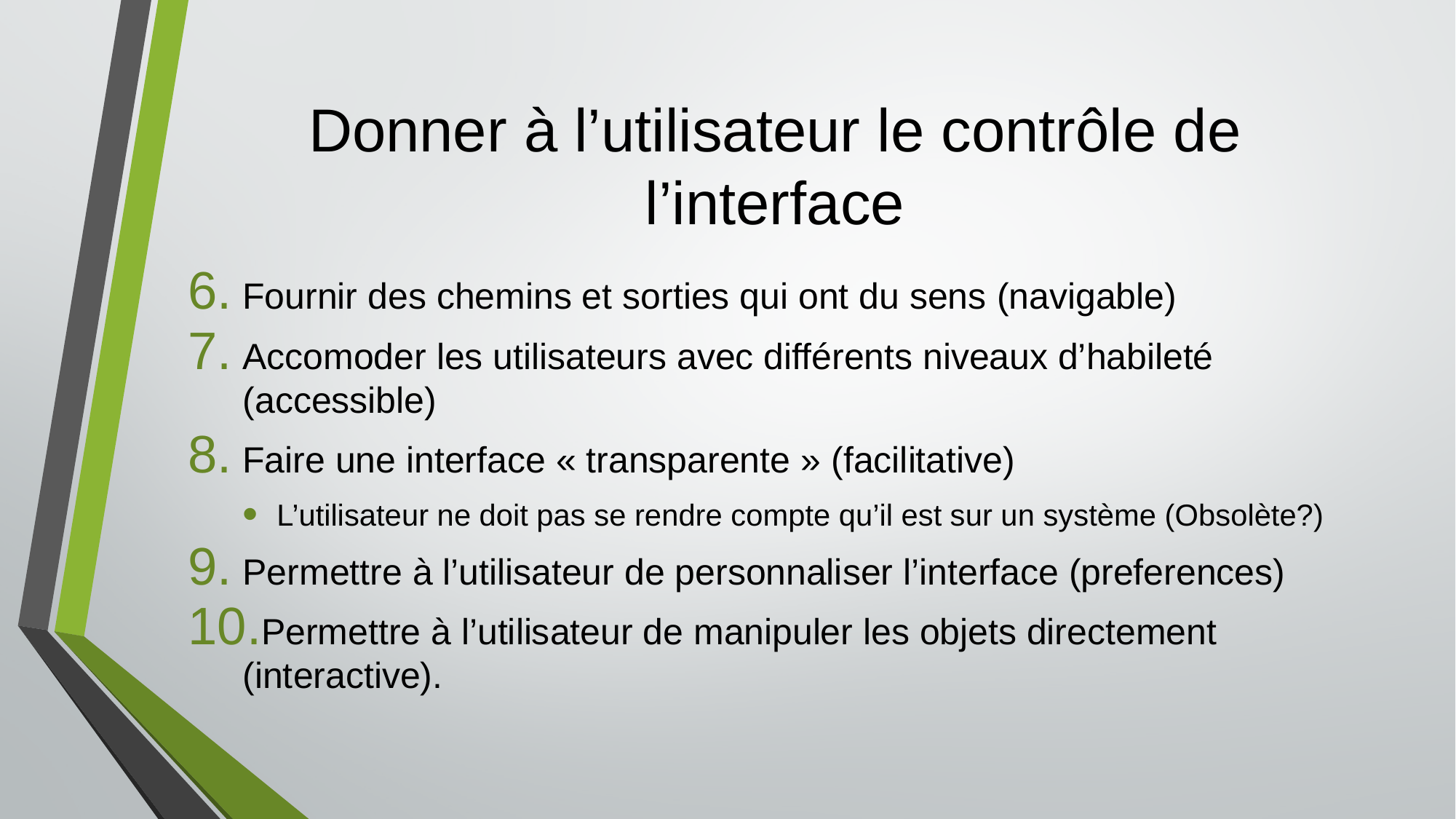

# Donner à l’utilisateur le contrôle de l’interface
Fournir des chemins et sorties qui ont du sens (navigable)
Accomoder les utilisateurs avec différents niveaux d’habileté (accessible)
Faire une interface « transparente » (facilitative)
L’utilisateur ne doit pas se rendre compte qu’il est sur un système (Obsolète?)
Permettre à l’utilisateur de personnaliser l’interface (preferences)
Permettre à l’utilisateur de manipuler les objets directement (interactive).